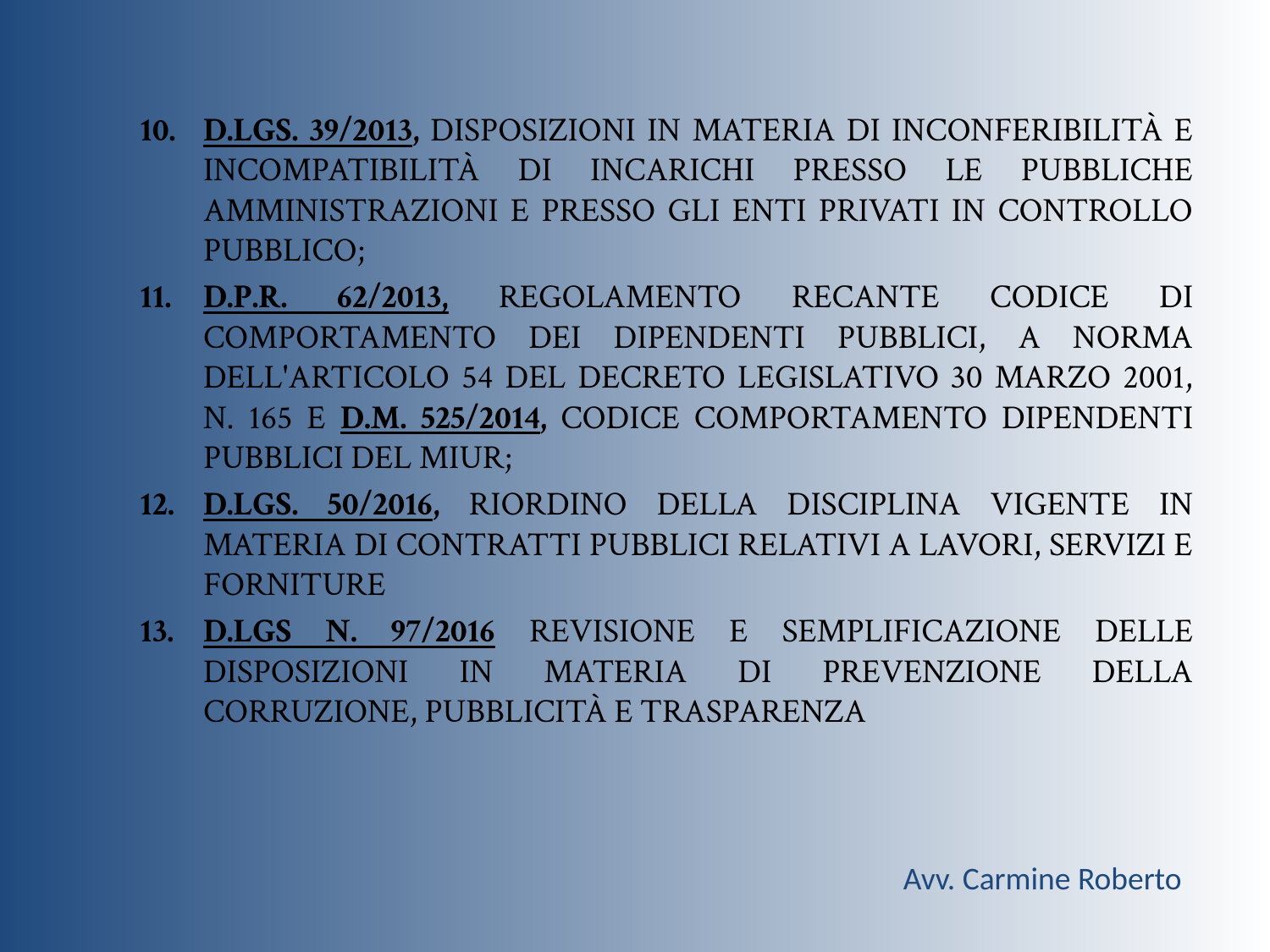

D.LGS. 39/2013, DISPOSIZIONI IN MATERIA DI INCONFERIBILITÀ E INCOMPATIBILITÀ DI INCARICHI PRESSO LE PUBBLICHE AMMINISTRAZIONI E PRESSO GLI ENTI PRIVATI IN CONTROLLO PUBBLICO;
D.P.R. 62/2013, REGOLAMENTO RECANTE CODICE DI COMPORTAMENTO DEI DIPENDENTI PUBBLICI, A NORMA DELL'ARTICOLO 54 DEL DECRETO LEGISLATIVO 30 MARZO 2001, N. 165 E D.M. 525/2014, CODICE COMPORTAMENTO DIPENDENTI PUBBLICI DEL MIUR;
D.LGS. 50/2016, RIORDINO DELLA DISCIPLINA VIGENTE IN MATERIA DI CONTRATTI PUBBLICI RELATIVI A LAVORI, SERVIZI E FORNITURE
d.lgs n. 97/2016 Revisione e semplificazione delle disposizioni in materia di prevenzione della corruzione, pubblicità e trasparenza

Avv. Carmine Roberto